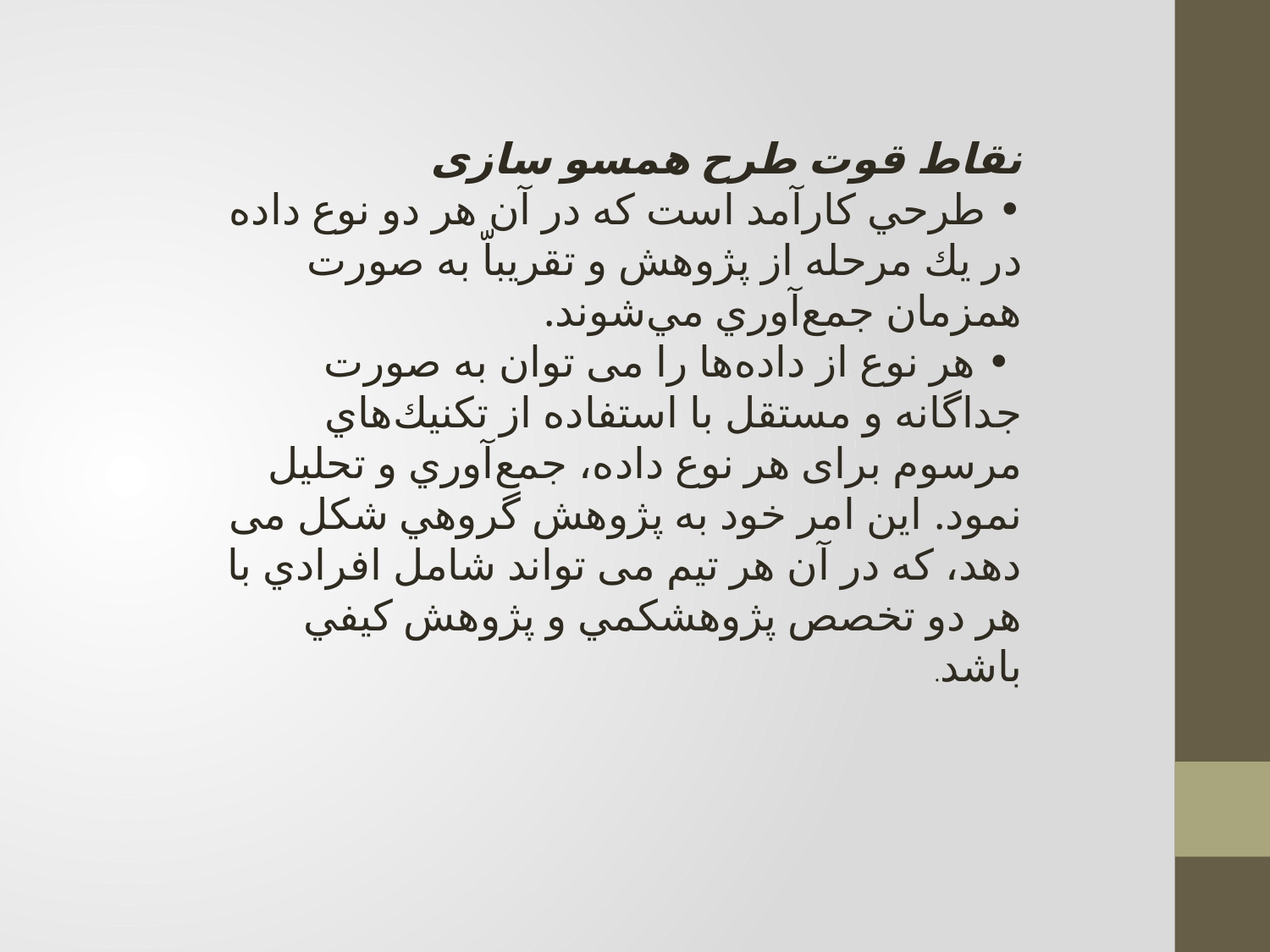

نقاط قوت طرح همسو سازی
• طرحي كارآمد است كه در آن هر دو نوع داده در يك مرحله از پژوهش و تقريباّ به صورت همزمان جمع‌آوري مي‌شوند.
 • هر نوع از داده‌ها را می توان به صورت جداگانه و مستقل با استفاده از تكنيك‌هاي مرسوم برای هر نوع داده، جمع‌آوري و تحليل نمود. اين امر خود به پژوهش گروهي شکل می دهد، كه در آن هر تيم می تواند شامل افرادي با هر دو تخصص پژوهش­كمي و پژوهش كيفي باشد.